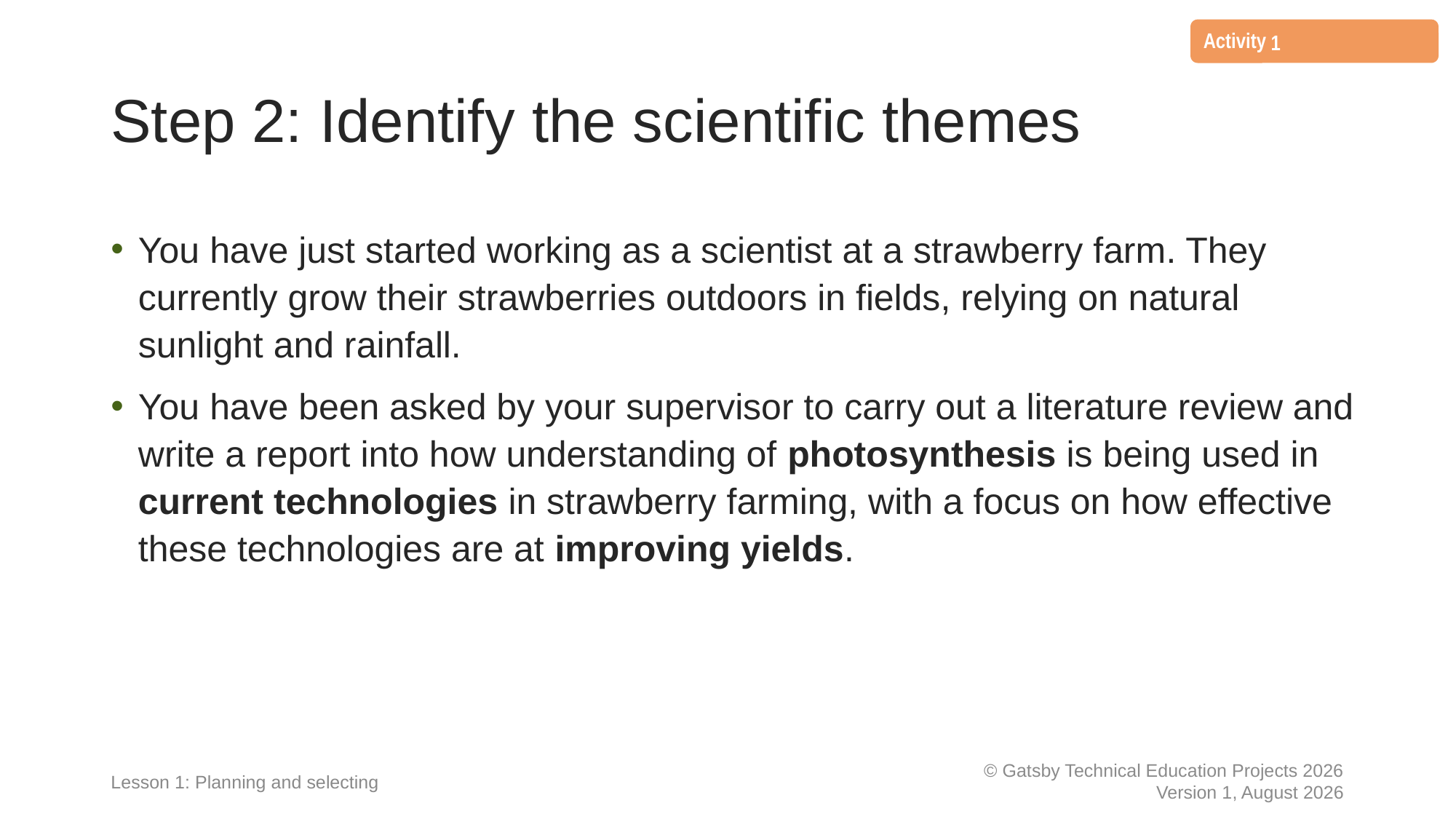

1
# Step 2: Identify the scientific themes
You have just started working as a scientist at a strawberry farm. They currently grow their strawberries outdoors in fields, relying on natural sunlight and rainfall.
You have been asked by your supervisor to carry out a literature review and write a report into how understanding of photosynthesis is being used in current technologies in strawberry farming, with a focus on how effective these technologies are at improving yields.
Lesson 1: Planning and selecting